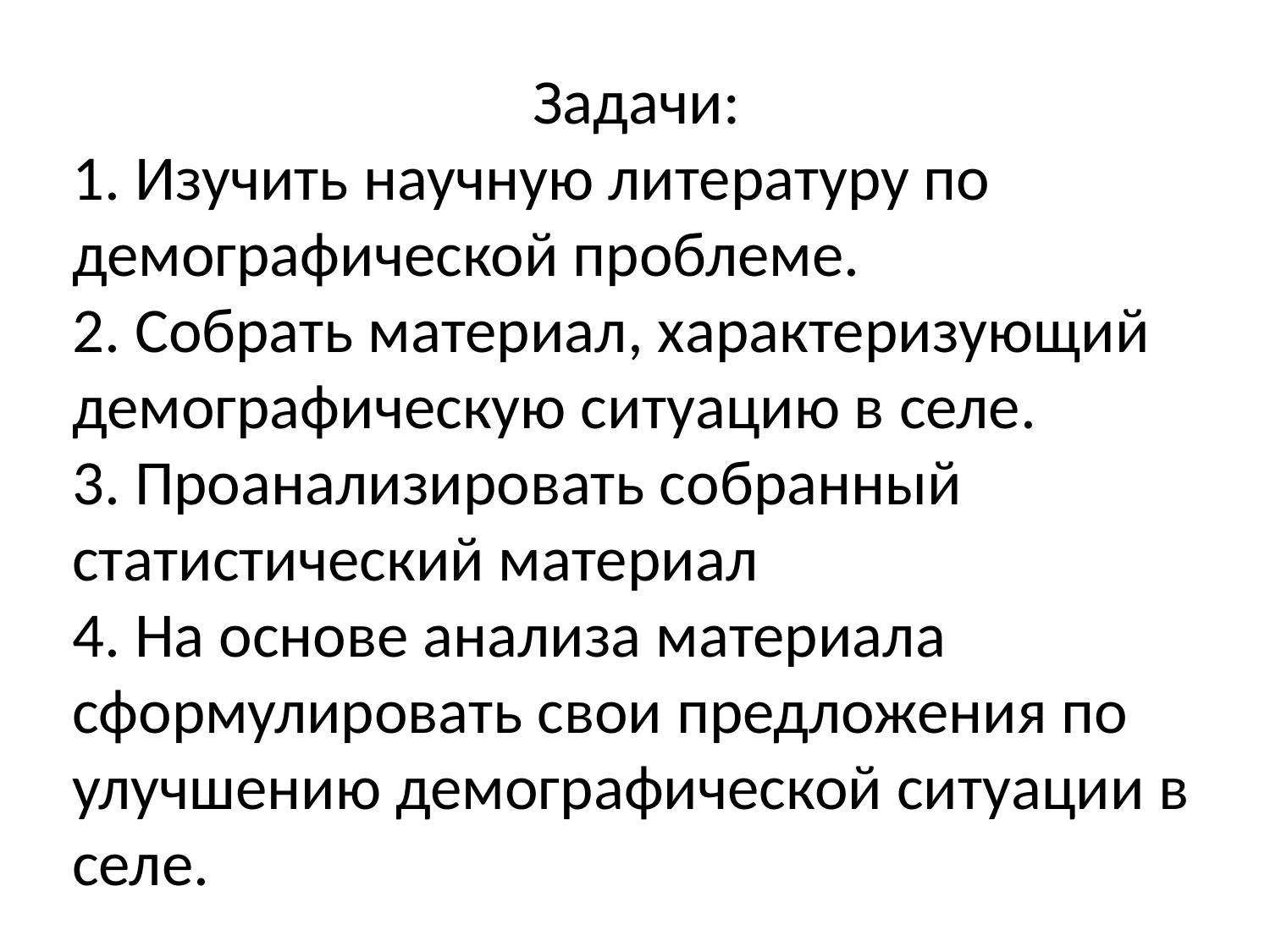

Задачи:
1. Изучить научную литературу по демографической проблеме.
2. Собрать материал, характеризующий демографическую ситуацию в селе.
3. Проанализировать собранный статистический материал
4. На основе анализа материала сформулировать свои предложения по улучшению демографической ситуации в селе.